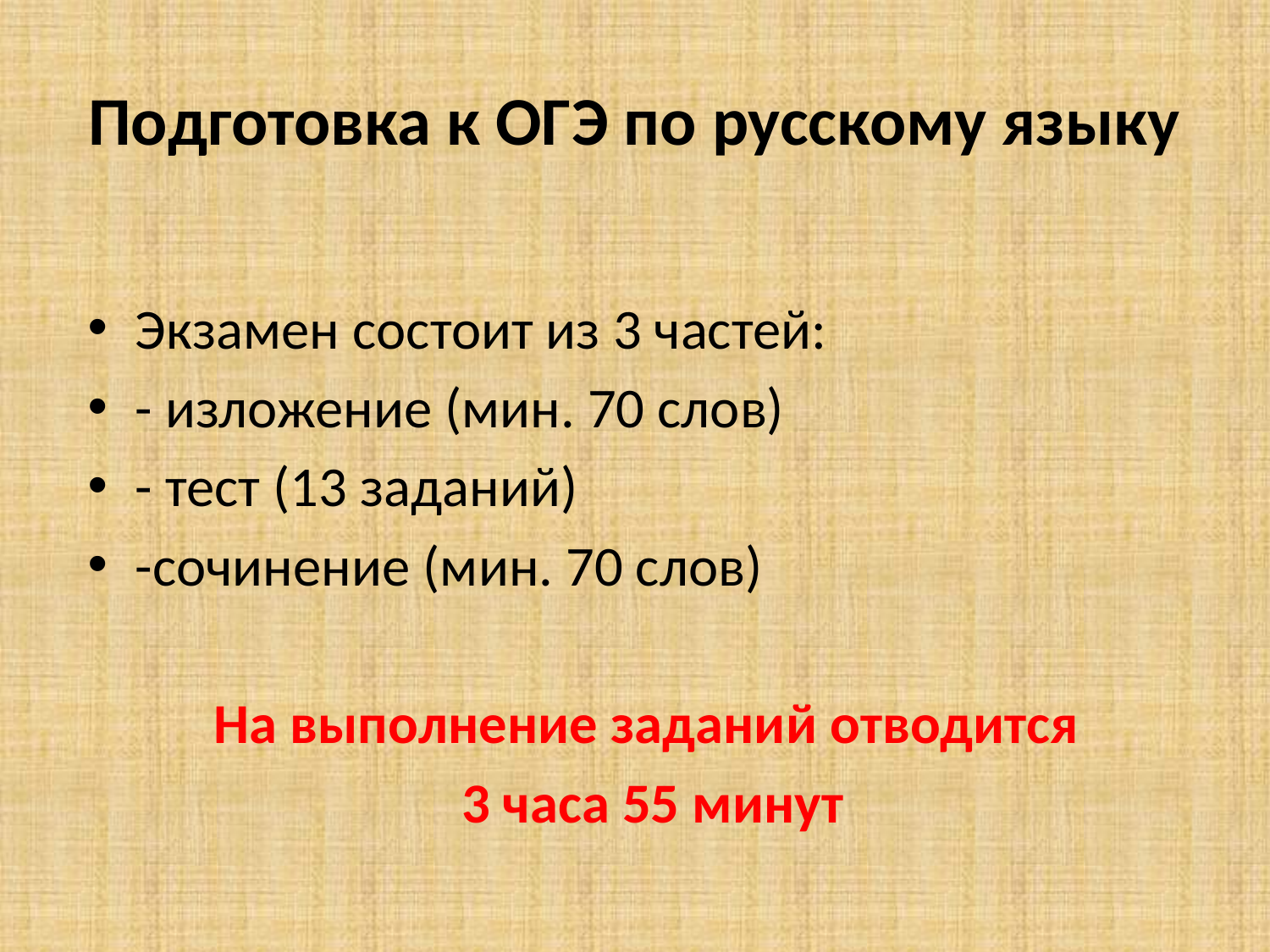

# Подготовка к ОГЭ по русскому языку
Экзамен состоит из 3 частей:
- изложение (мин. 70 слов)
- тест (13 заданий)
-сочинение (мин. 70 слов)

 На выполнение заданий отводится
 3 часа 55 минут